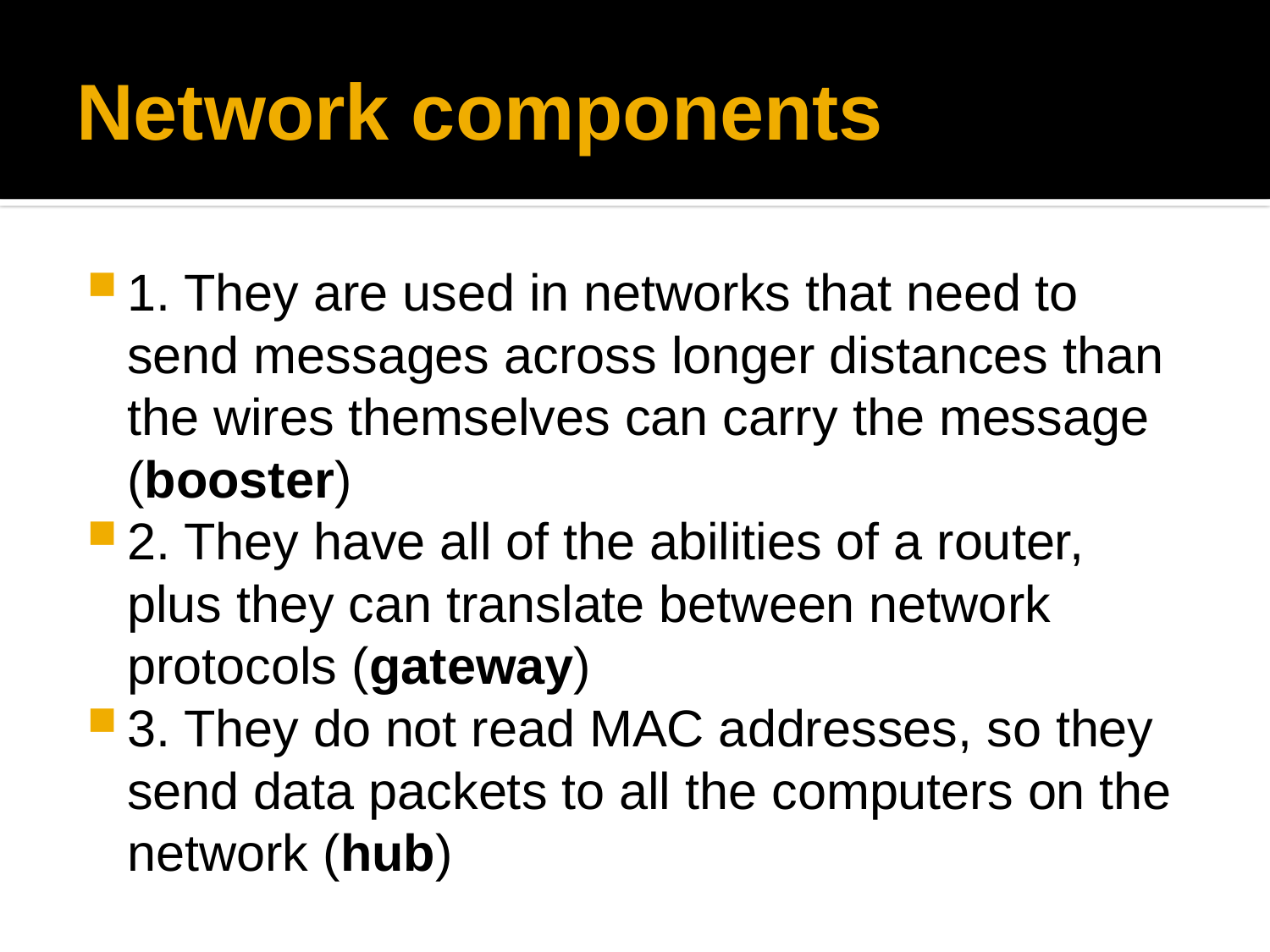

# Network components
1. They are used in networks that need to send messages across longer distances than the wires themselves can carry the message (booster)
2. They have all of the abilities of a router, plus they can translate between network protocols (gateway)
3. They do not read MAC addresses, so they send data packets to all the computers on the network (hub)